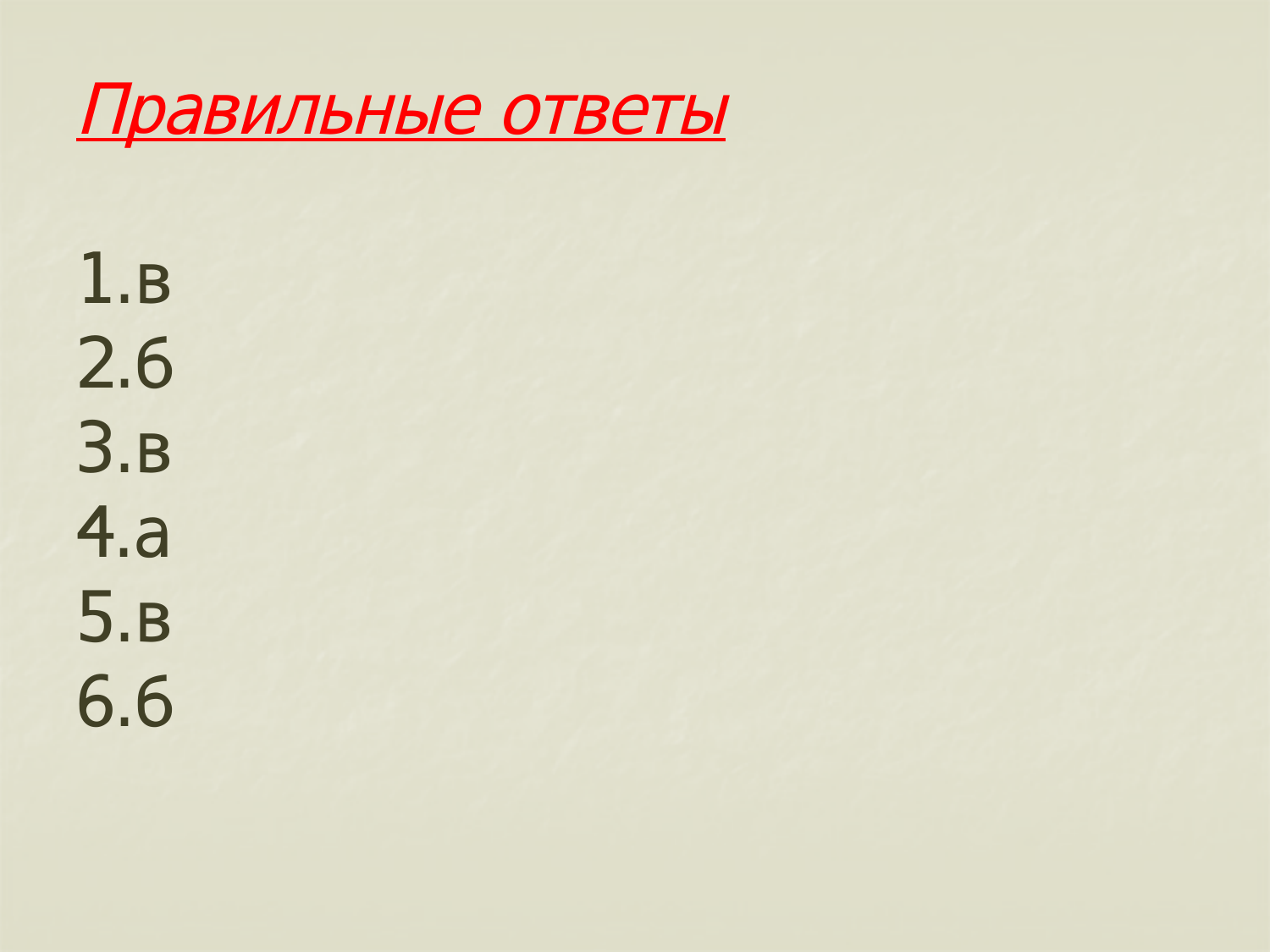

# Правильные ответы 1.в 2.б 3.в 4.а 5.в 6.б